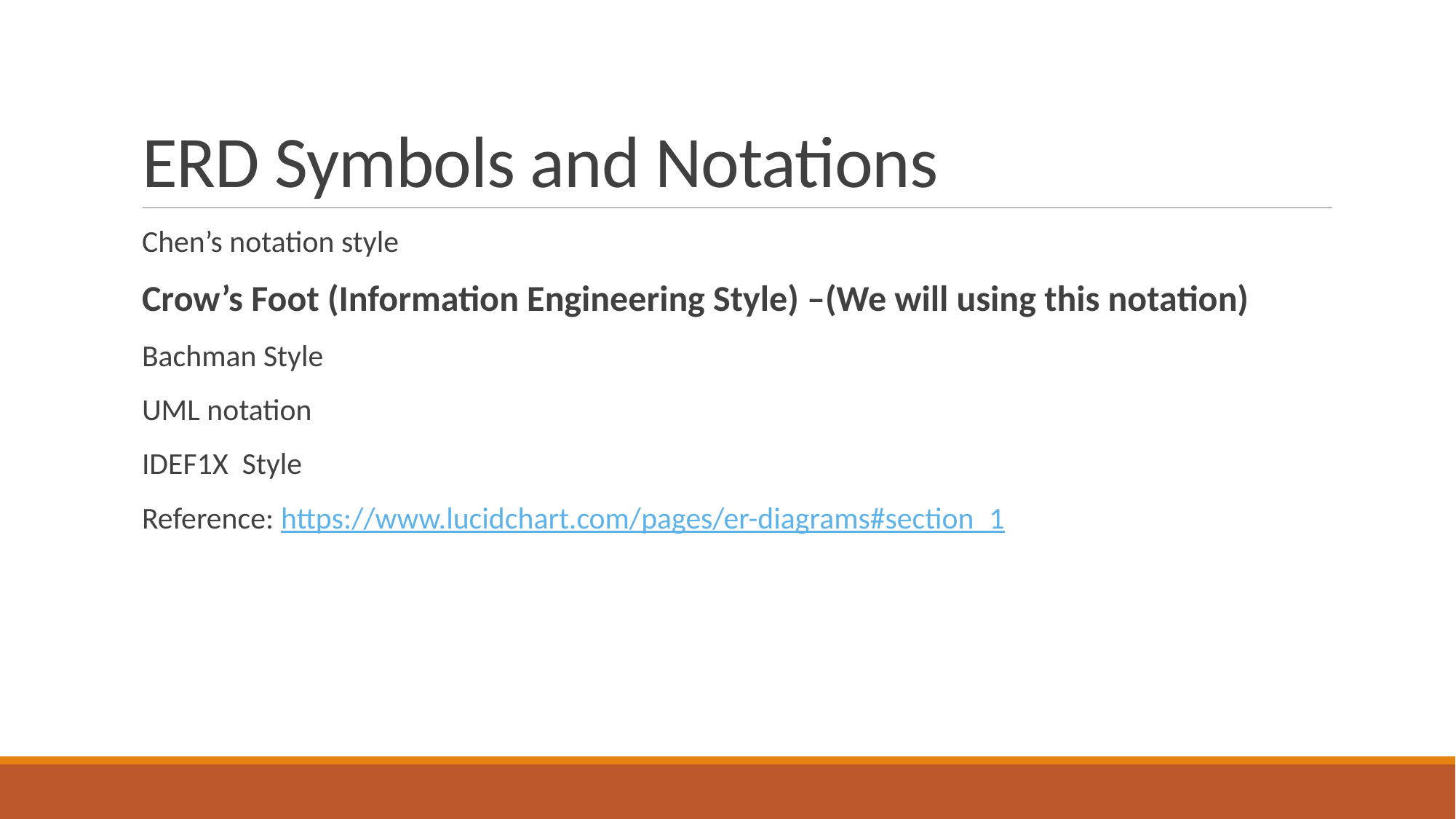

# ERD Symbols and Notations
Chen’s notation style
Crow’s Foot (Information Engineering Style) –(We will using this notation)
Bachman Style
UML notation
IDEF1X  Style
Reference: https://www.lucidchart.com/pages/er-diagrams#section_1